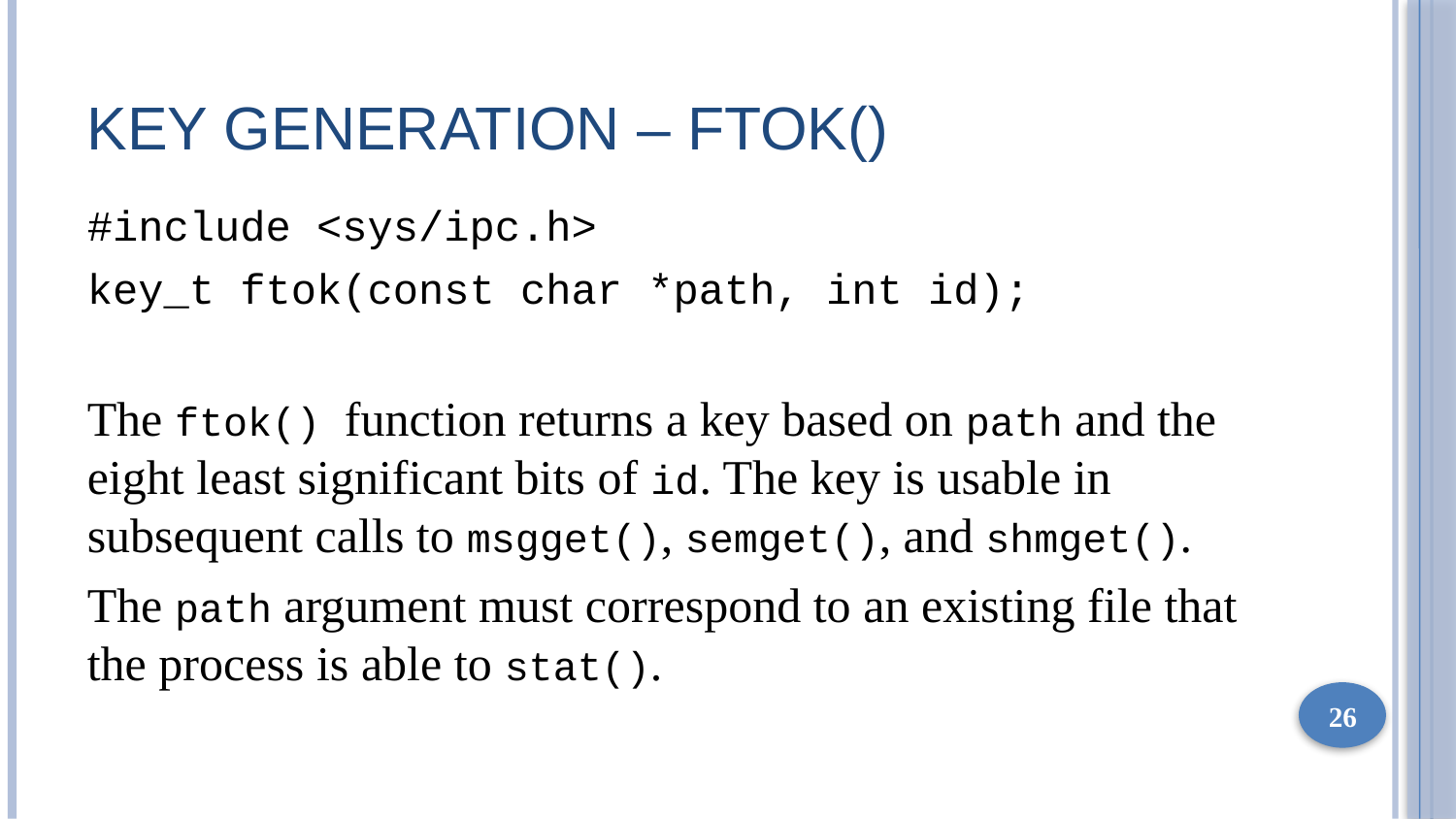

# Key Generation – FTOK()
#include <sys/ipc.h>
key_t ftok(const char *path, int id);

The ftok() function returns a key based on path and the eight least significant bits of id. The key is usable in subsequent calls to msgget(), semget(), and shmget().
The path argument must correspond to an existing file that the process is able to stat().
26